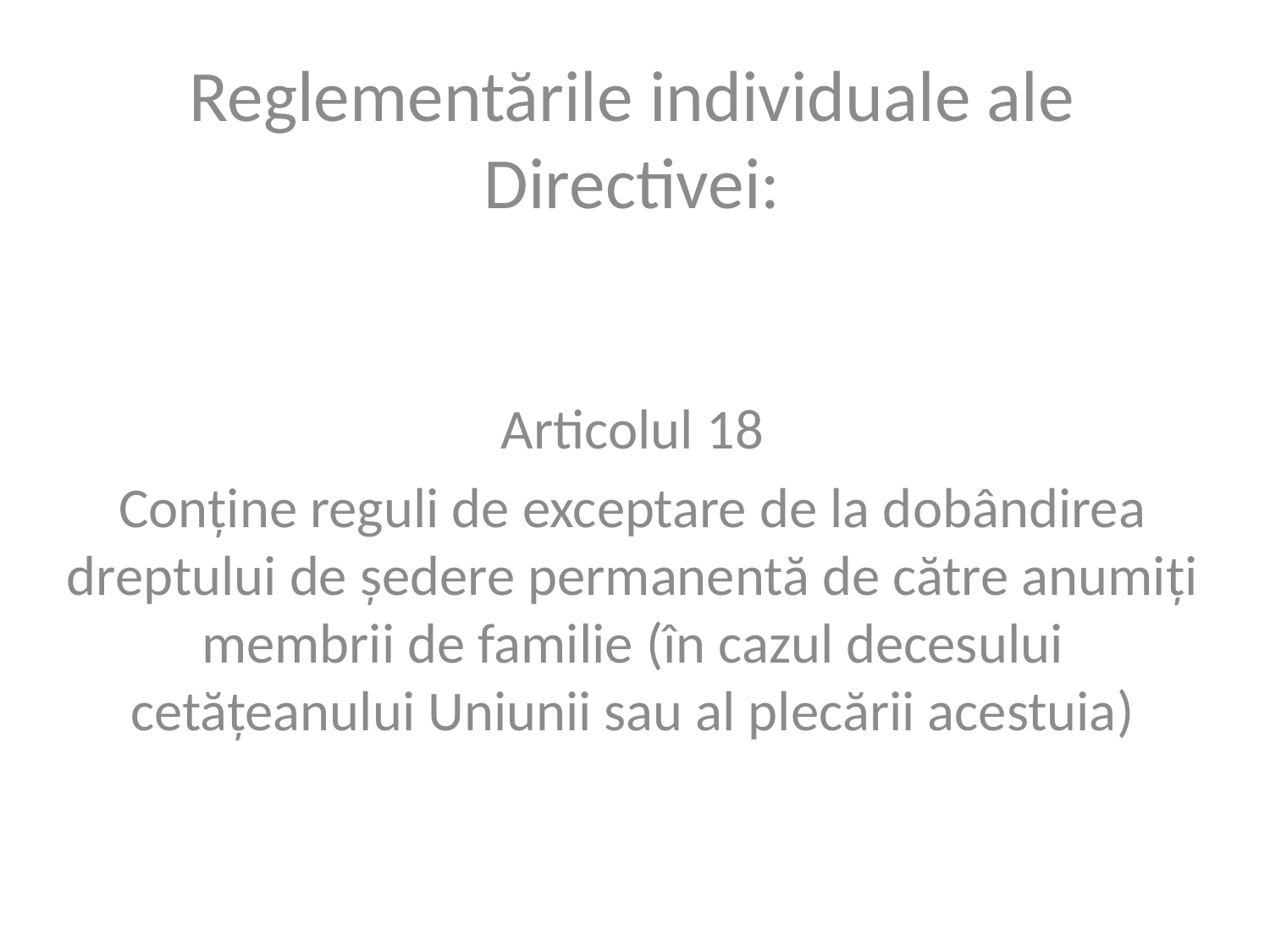

Reglementările individuale ale Directivei:

Articolul 18
Conține reguli de exceptare de la dobândirea dreptului de ședere permanentă de către anumiți membrii de familie (în cazul decesului cetățeanului Uniunii sau al plecării acestuia)